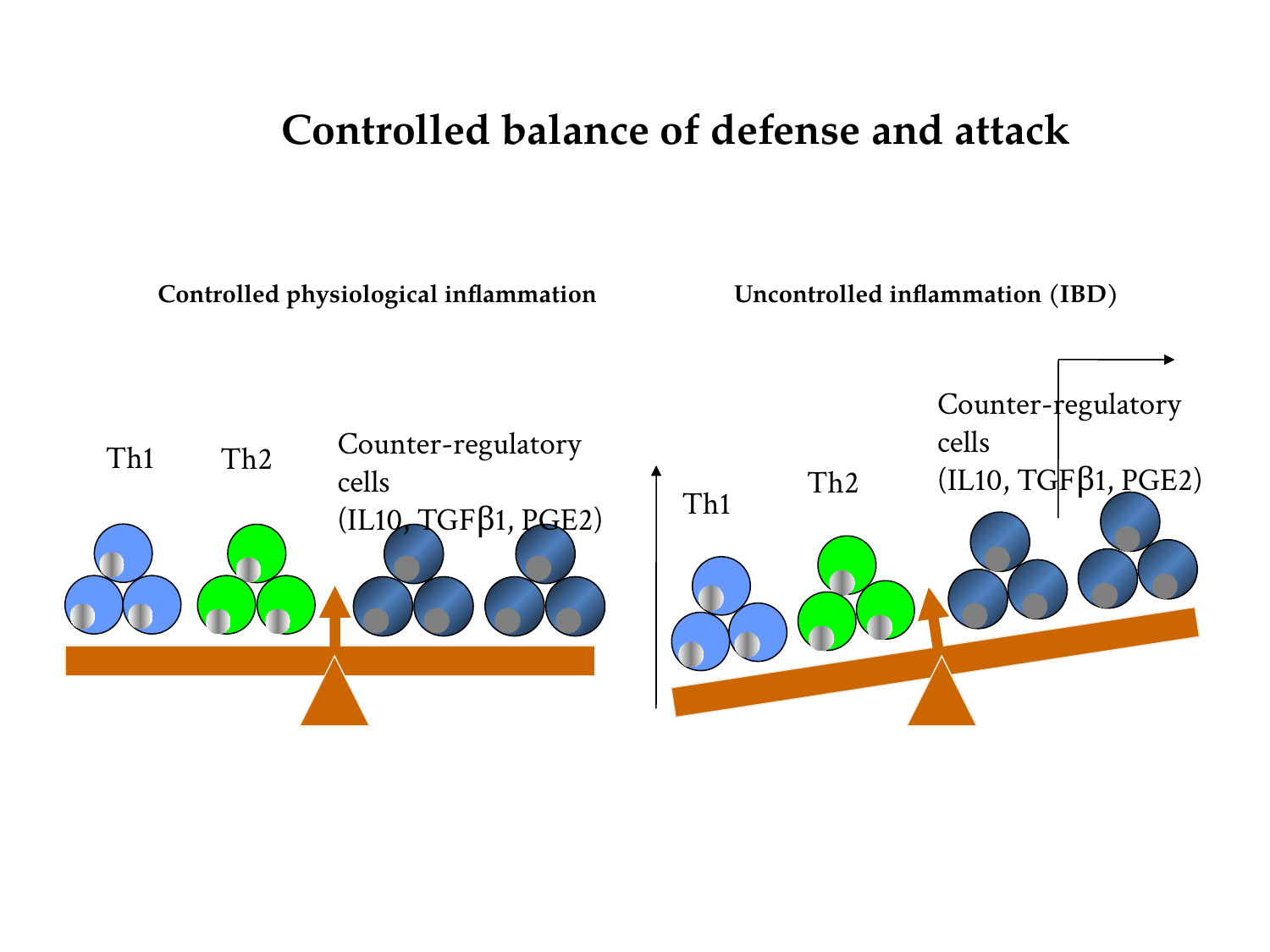

# Controlled balance of defense and attack
Controlled physiological inflammation
Uncontrolled inflammation (IBD)

Counter-regulatory cells
(IL10, TGFβ1, PGE2)
Counter-regulatory cells
(IL10, TGFβ1, PGE2)
Th1
Th2
Th2

Th1